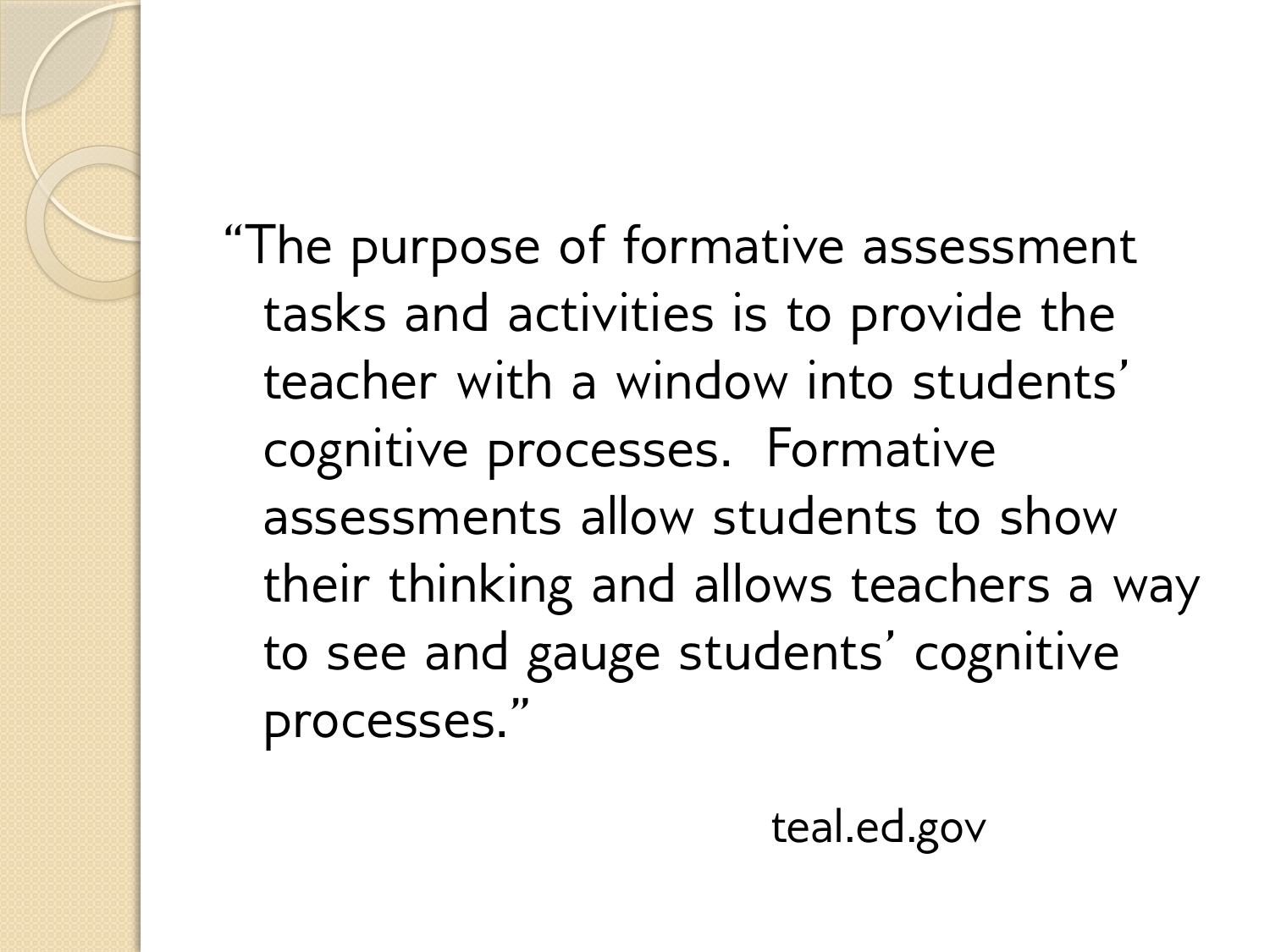

“The purpose of formative assessment tasks and activities is to provide the teacher with a window into students’ cognitive processes.  Formative assessments allow students to show their thinking and allows teachers a way to see and gauge students’ cognitive processes.”

					teal.ed.gov